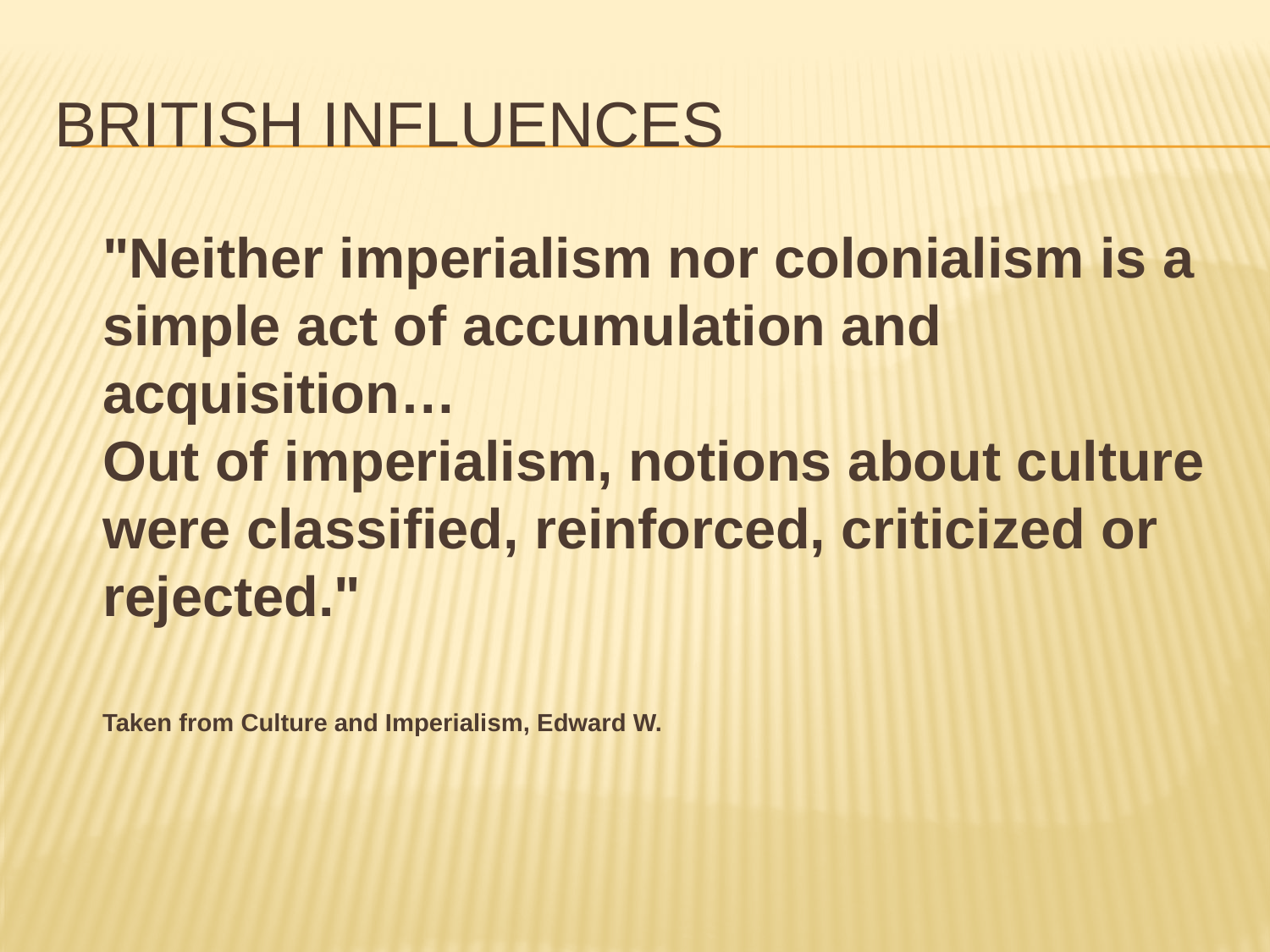

# British Influences
"Neither imperialism nor colonialism is a simple act of accumulation and acquisition…
Out of imperialism, notions about culture were classified, reinforced, criticized or rejected."
Taken from Culture and Imperialism, Edward W.